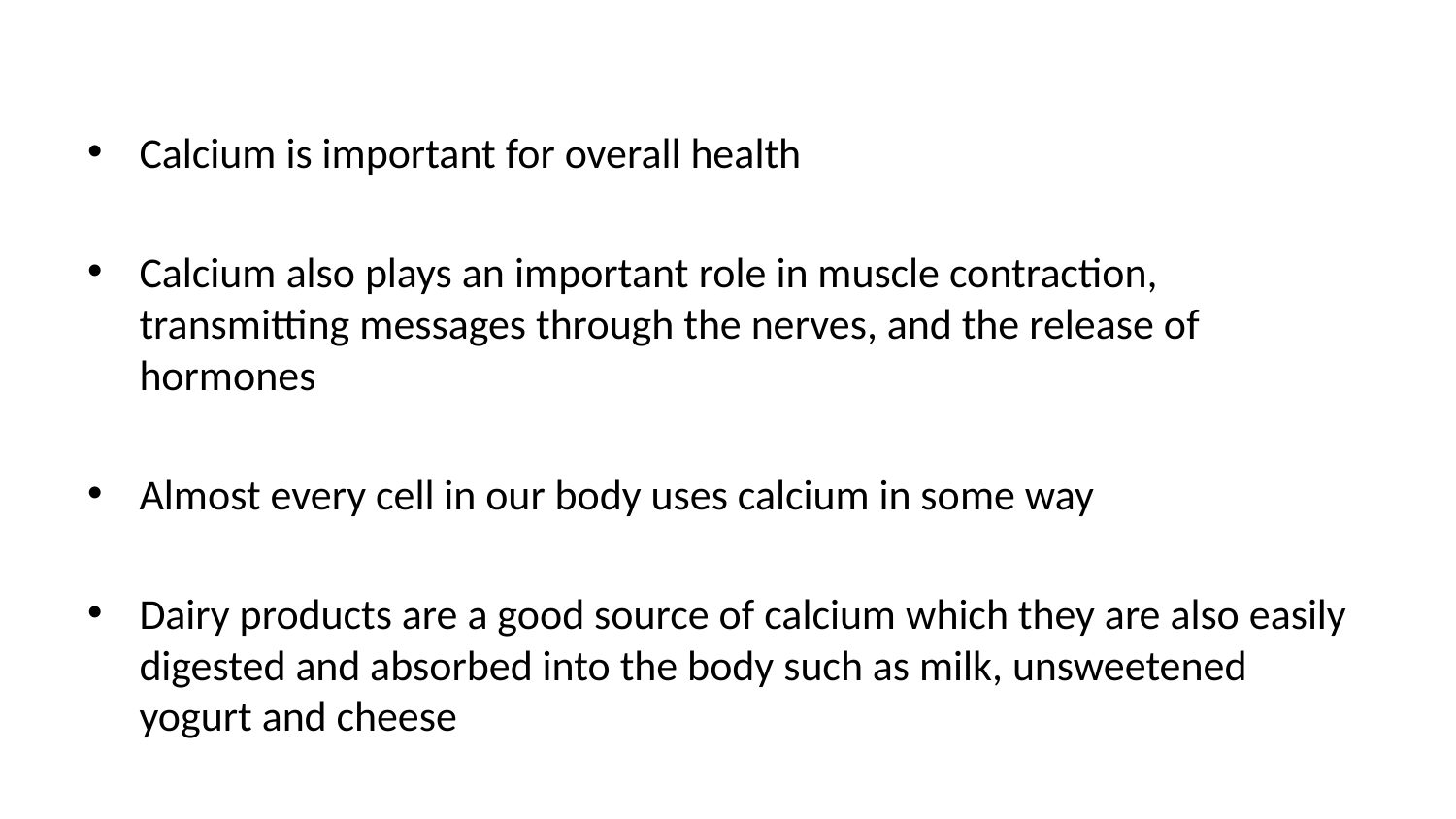

Calcium is important for overall health

Calcium also plays an important role in muscle contraction, transmitting messages through the nerves, and the release of hormones

Almost every cell in our body uses calcium in some way

Dairy products are a good source of calcium which they are also easily digested and absorbed into the body such as milk, unsweetened yogurt and cheese